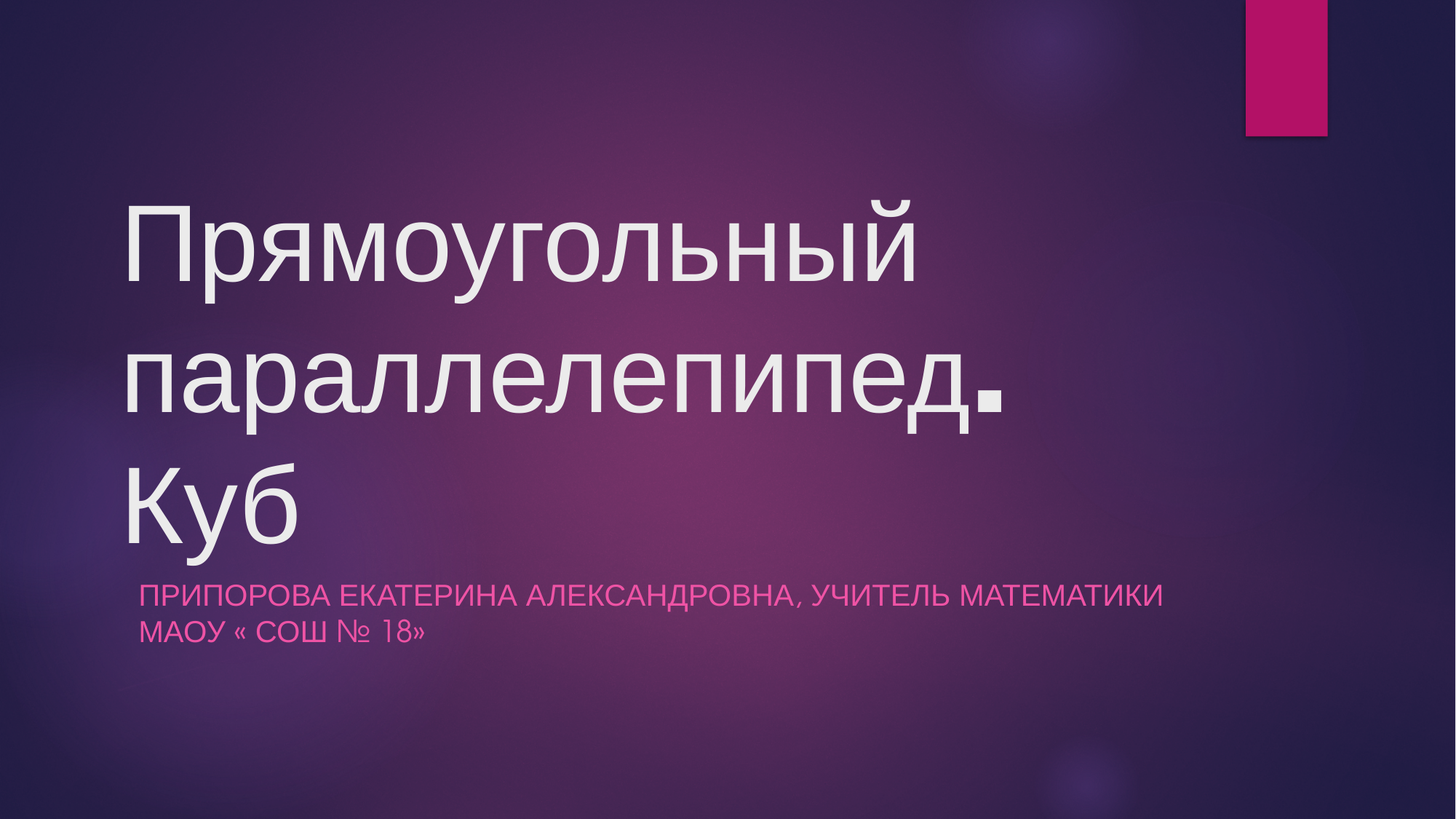

# Прямоугольный параллелепипед. Куб
Припорова екатерина александровна, учитель математики МАОУ « СОШ № 18»